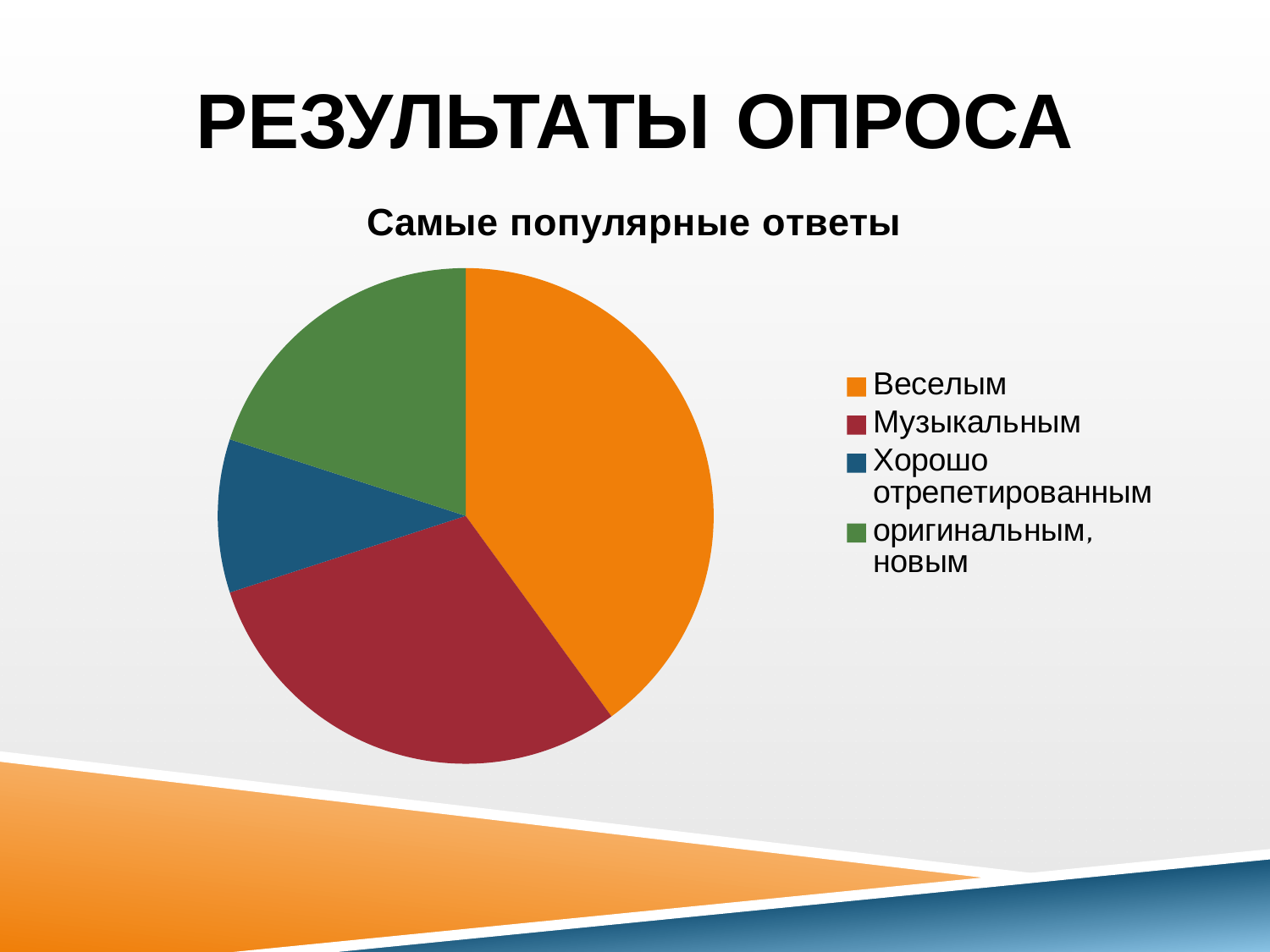

# Результаты опроса

### Chart:

| Category | Самые популярные ответы |
|---|---|
| Веселым | 0.4 |
| Музыкальным | 0.3 |
| Хорошо отрепетированным | 0.1 |
| оригинальным, новым | 0.2 |